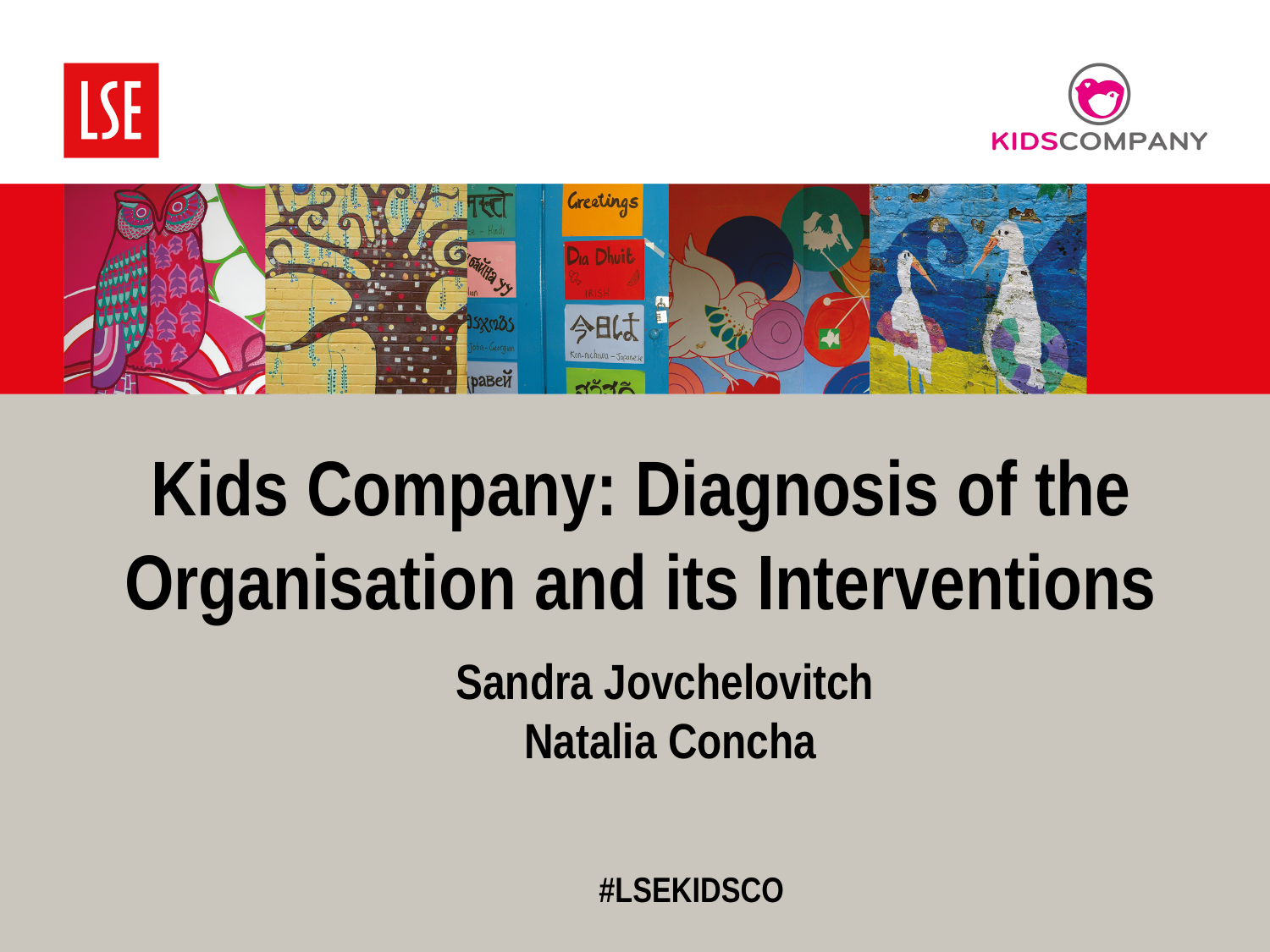

# Kids Company: Diagnosis of the Organisation and its Interventions
Sandra Jovchelovitch
Natalia Concha

#LSEKIDSCO